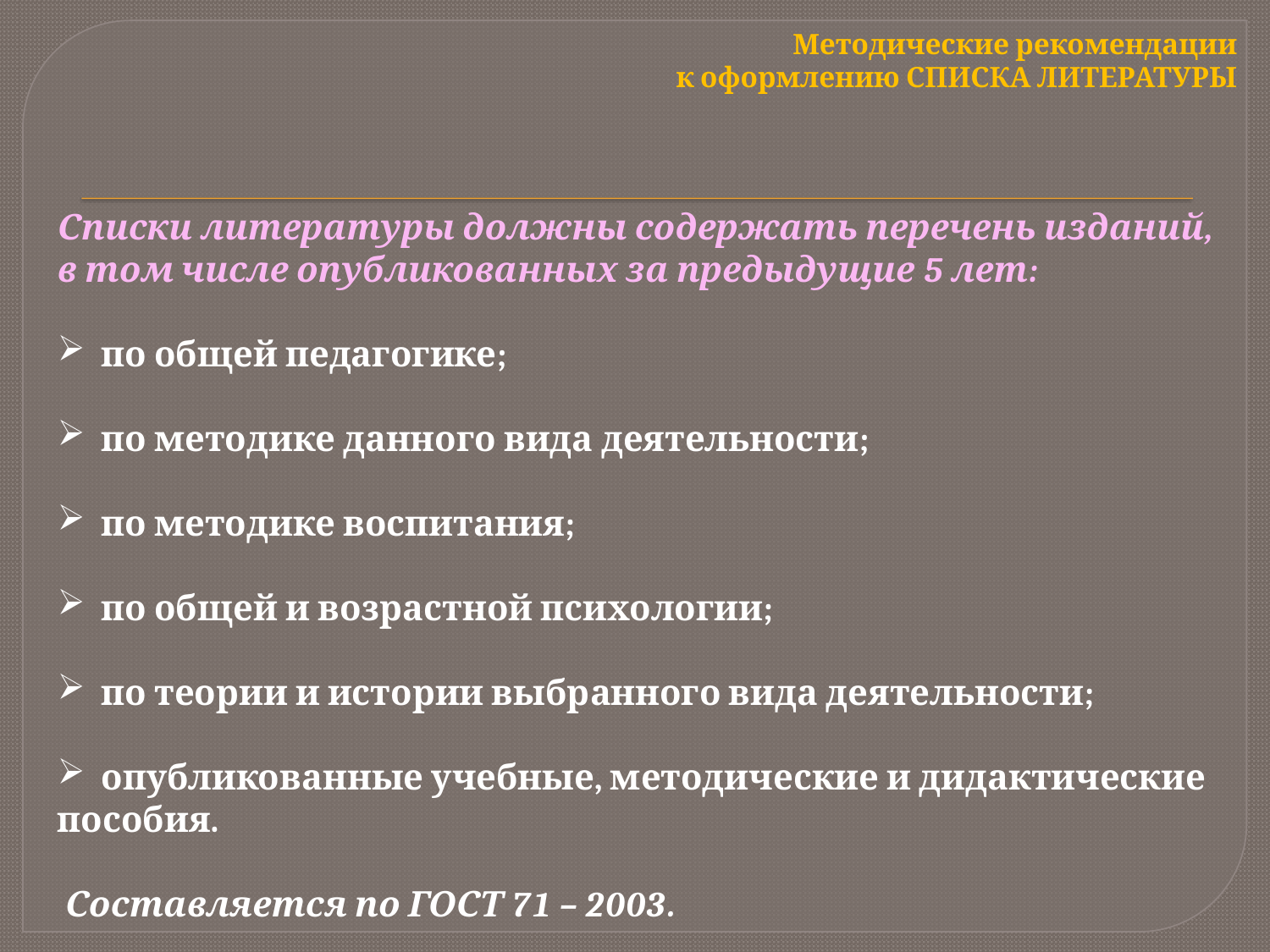

Методические рекомендации
к оформлению СПИСКА ЛИТЕРАТУРЫ
Списки литературы должны содержать перечень изданий, в том числе опубликованных за предыдущие 5 лет:

  по общей педагогике;

  по методике данного вида деятельности;

  по методике воспитания;

  по общей и возрастной психологии;

  по теории и истории выбранного вида деятельности;

  опубликованные учебные, методические и дидактические пособия.

 Составляется по ГОСТ 71 – 2003.